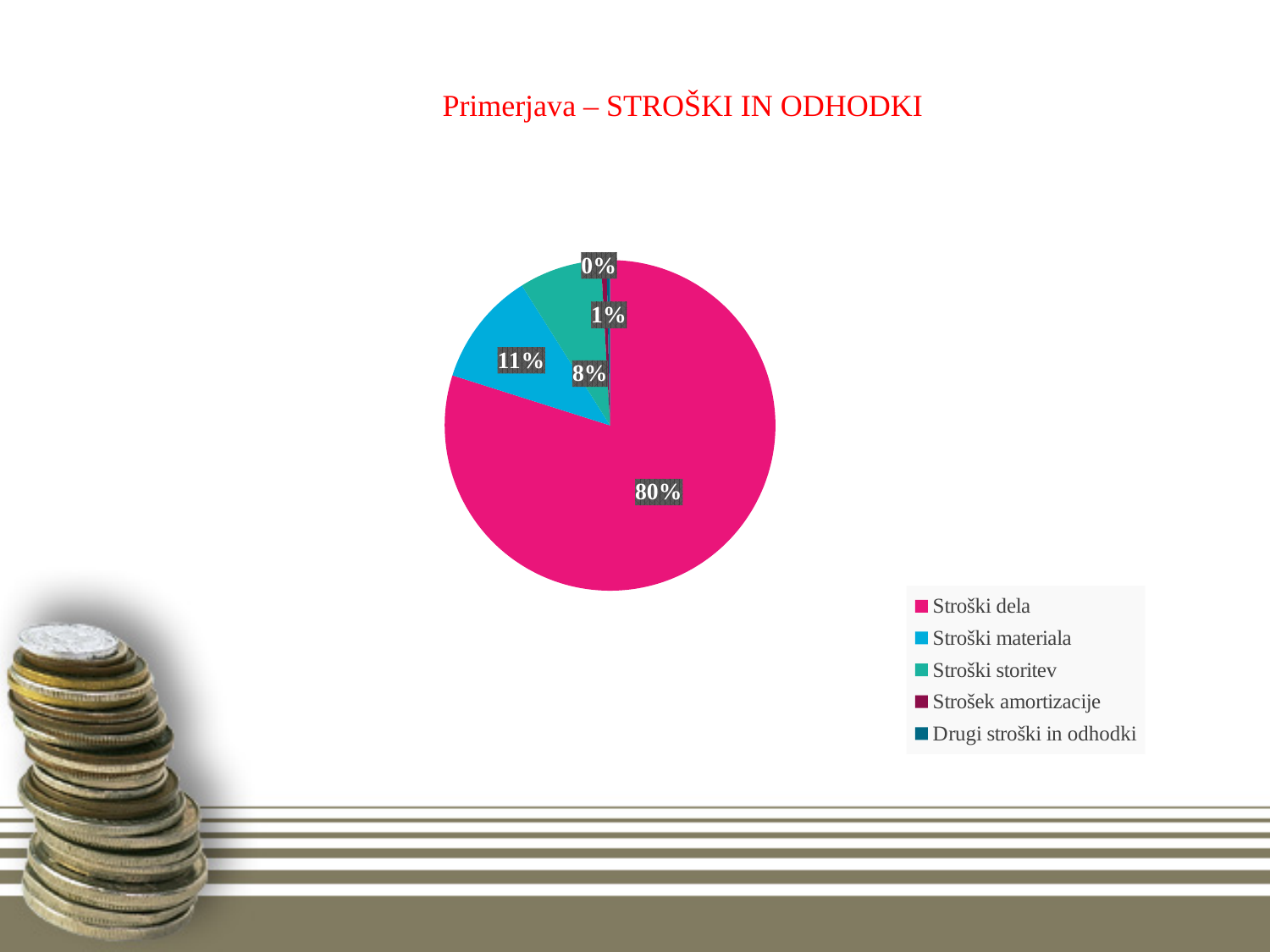

# Primerjava – STROŠKI IN ODHODKI

### Chart

| Category | Leto 2019 |
|---|---|
| Stroški dela | 5025709.0 |
| Stroški materiala | 701616.0 |
| Stroški storitev | 507618.0 |
| Strošek amortizacije | 33822.0 |
| Drugi stroški in odhodki | 21592.0 |